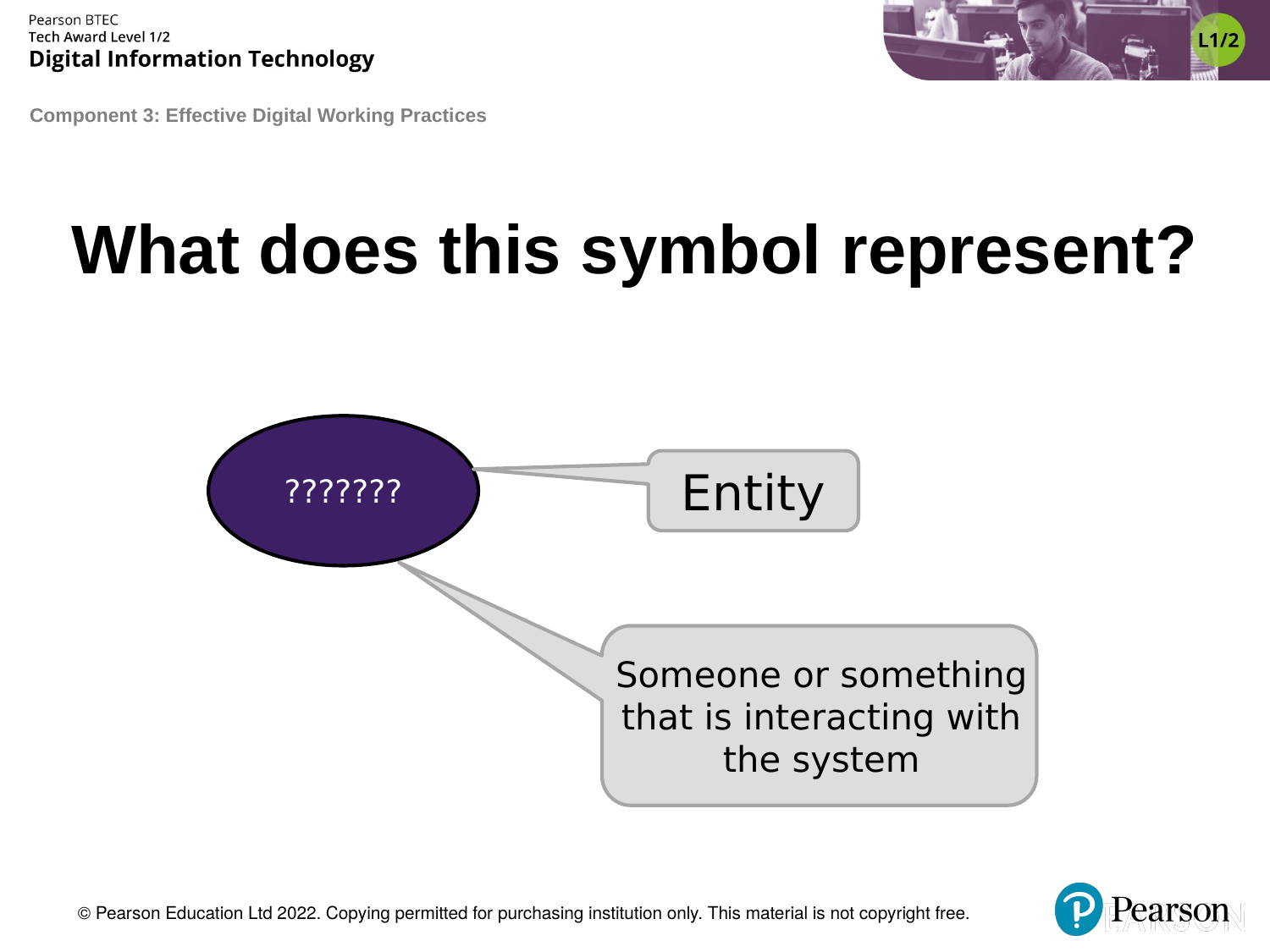

# What does this symbol represent?

???????

Entity

Someone or something that is interacting with the system
© Pearson Education Ltd 2022. Copying permitted for purchasing institution only. This material is not copyright free.